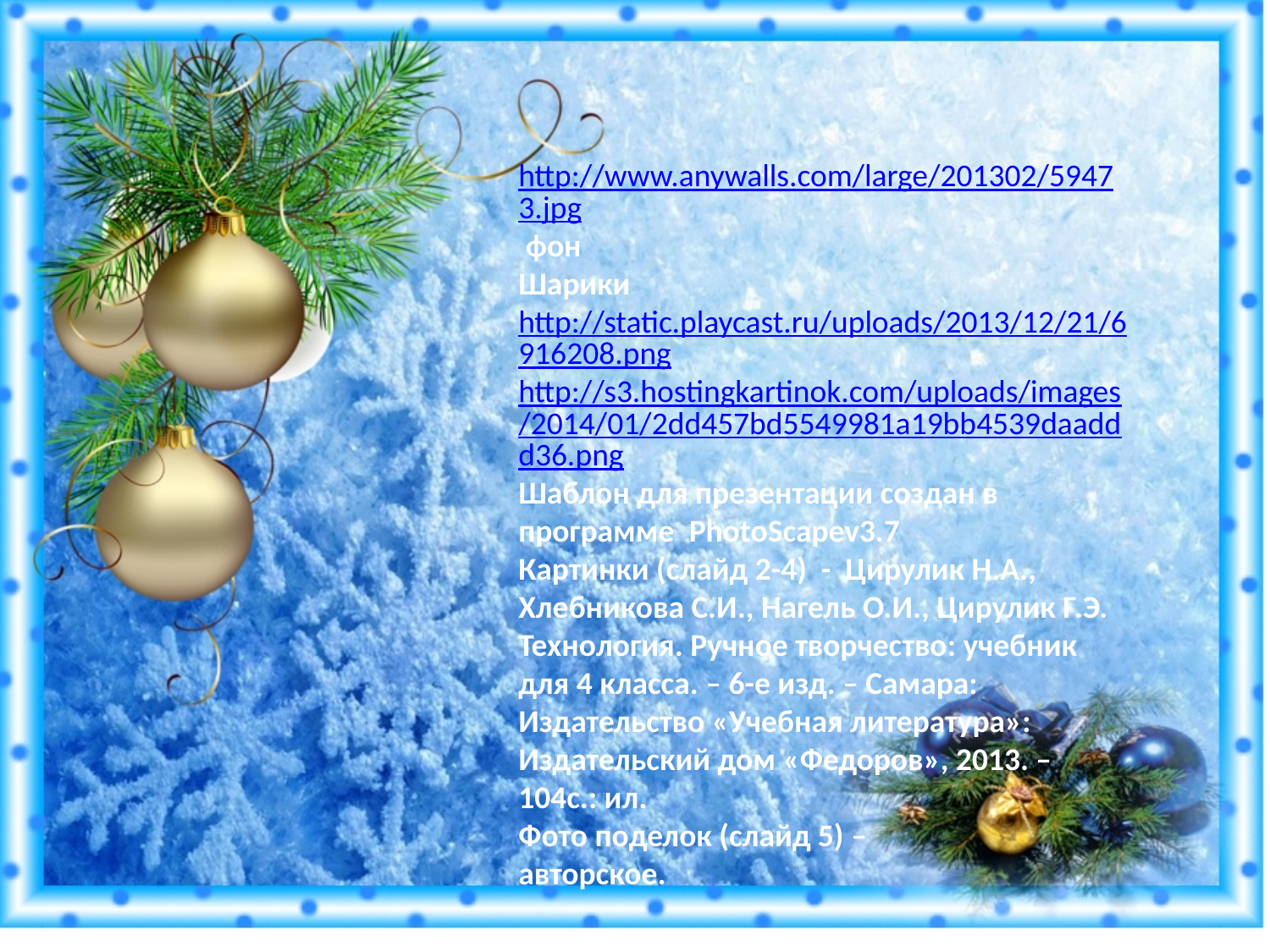

http://www.anywalls.com/large/201302/59473.jpg фон
Шарики
http://static.playcast.ru/uploads/2013/12/21/6916208.png
http://s3.hostingkartinok.com/uploads/images/2014/01/2dd457bd5549981a19bb4539daaddd36.png
Шаблон для презентации создан в программе  PhotoScapev3.7
Картинки (слайд 2-4)  -  Цирулик Н.А., Хлебникова С.И., Нагель О.И., Цирулик Г.Э. Технология. Ручное творчество: учебник для 4 класса. – 6-е изд. – Самара: Издательство «Учебная литература»: Издательский дом «Федоров», 2013. – 104с.: ил.
Фото поделок (слайд 5) –
авторское.